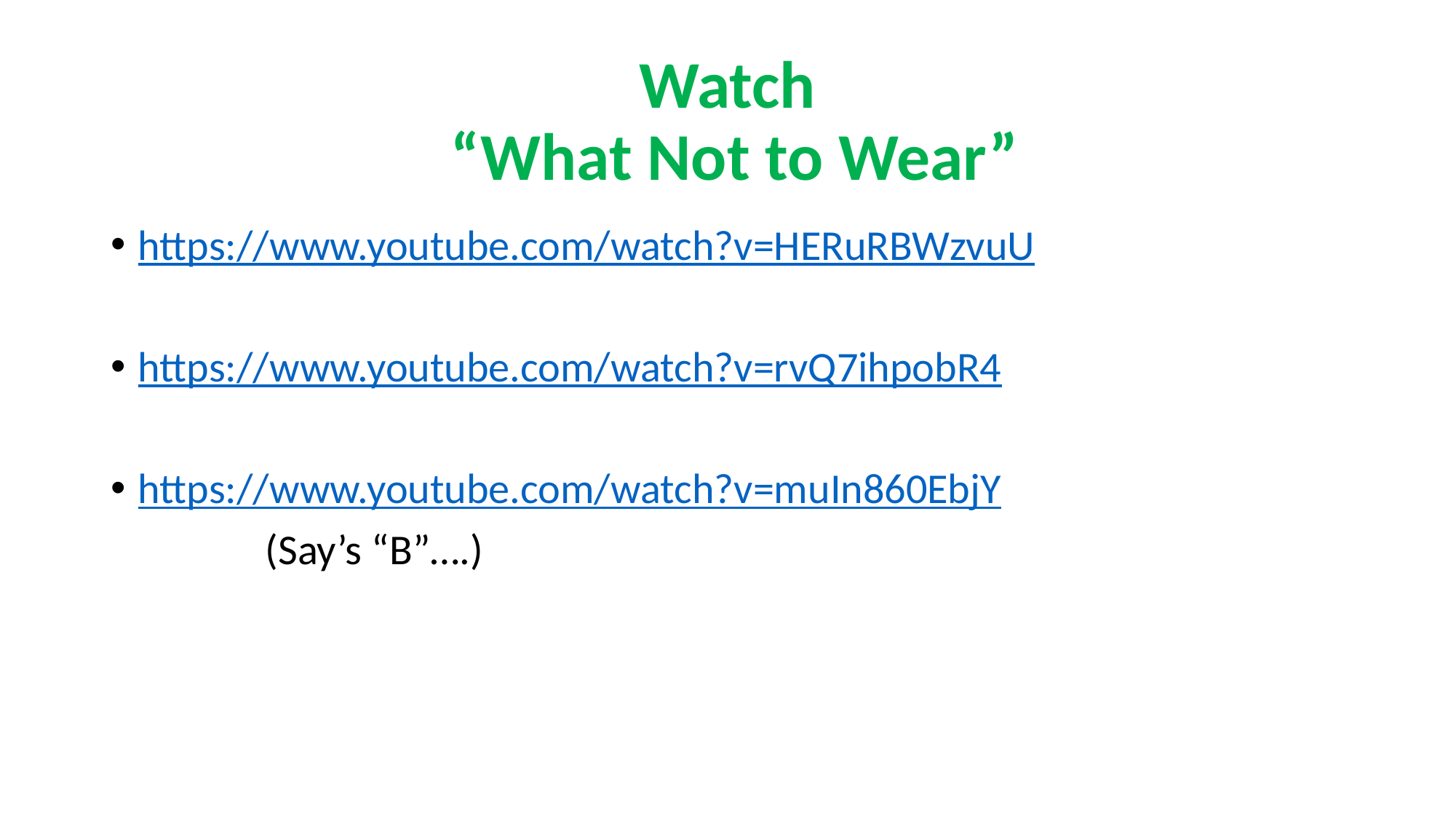

# Watch “What Not to Wear”
https://www.youtube.com/watch?v=HERuRBWzvuU

https://www.youtube.com/watch?v=rvQ7ihpobR4

https://www.youtube.com/watch?v=muIn860EbjY
                (Say’s “B”….)